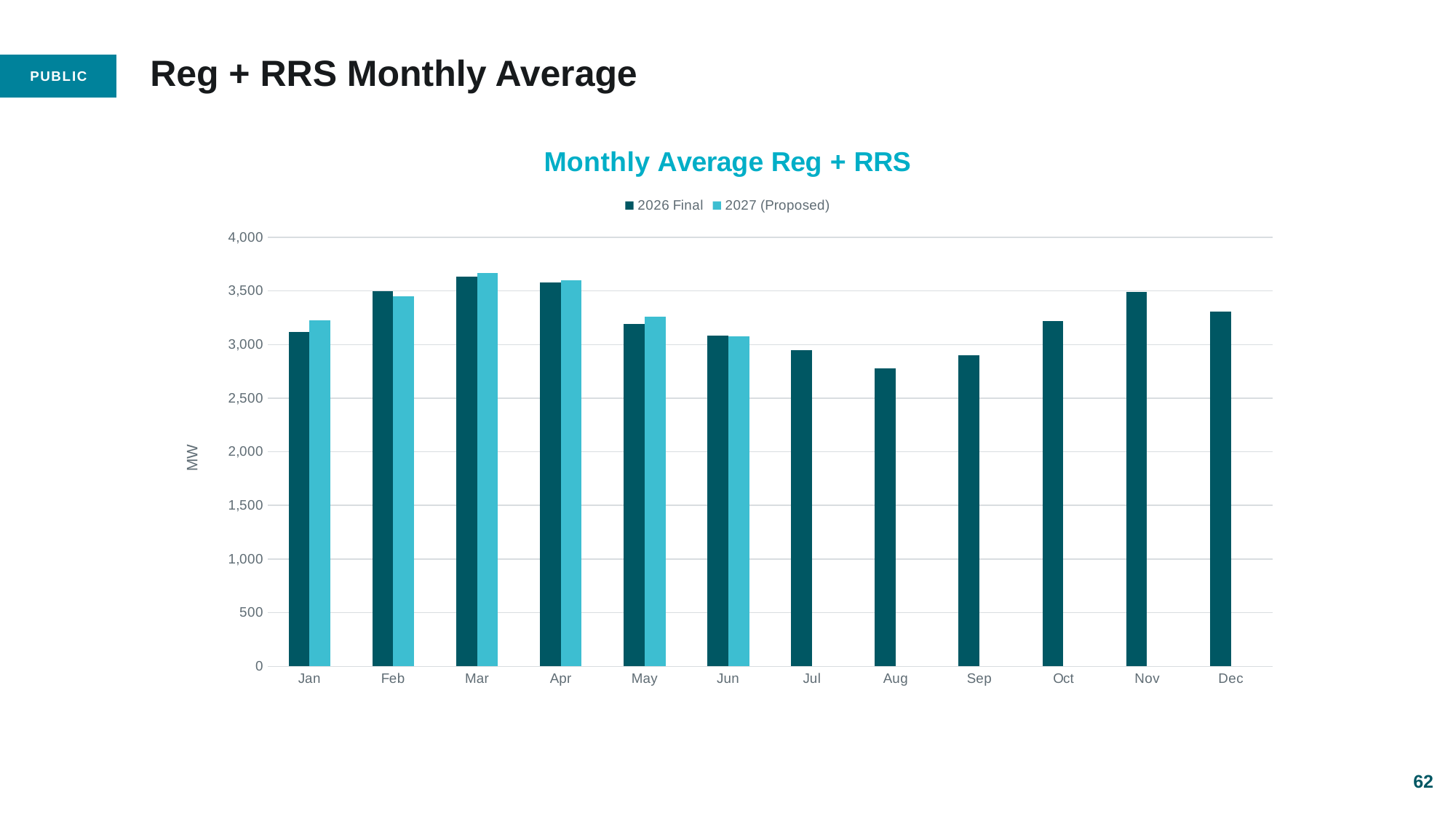

# Reg + RRS Monthly Average

### Chart: Monthly Average Reg + RRS

| Category | 2026 Final | 2027 (Proposed) |
|---|---|---|
| Jan | 3119.0 | 3224.69273541061 |
| Feb | 3495.5416666666665 | 3449.409297644825 |
| Mar | 3633.4583333333335 | 3669.115302141797 |
| Apr | 3576.8333333333335 | 3598.536693015867 |
| May | 3193.6666666666665 | 3256.80337644528 |
| Jun | 3082.625 | 3080.0510216618572 |
| Jul | 2946.125 | None |
| Aug | 2775.75 | None |
| Sep | 2897.875 | None |
| Oct | 3220.375 | None |
| Nov | 3489.3333333333335 | None |
| Dec | 3309.5 | None |
62